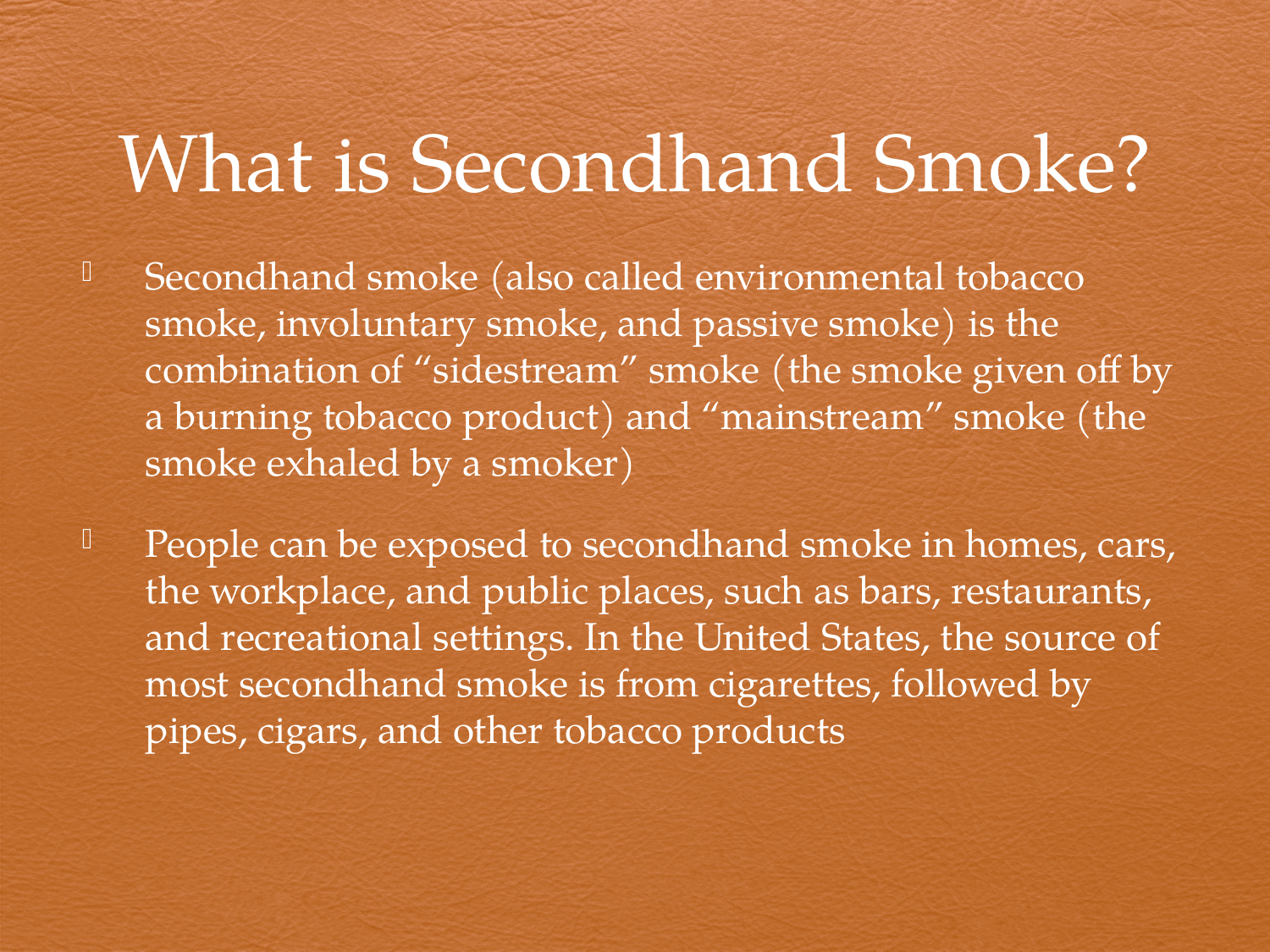

What is Secondhand Smoke?
Secondhand smoke (also called environmental tobacco smoke, involuntary smoke, and passive smoke) is the combination of “sidestream” smoke (the smoke given off by a burning tobacco product) and “mainstream” smoke (the smoke exhaled by a smoker)
People can be exposed to secondhand smoke in homes, cars, the workplace, and public places, such as bars, restaurants, and recreational settings. In the United States, the source of most secondhand smoke is from cigarettes, followed by pipes, cigars, and other tobacco products